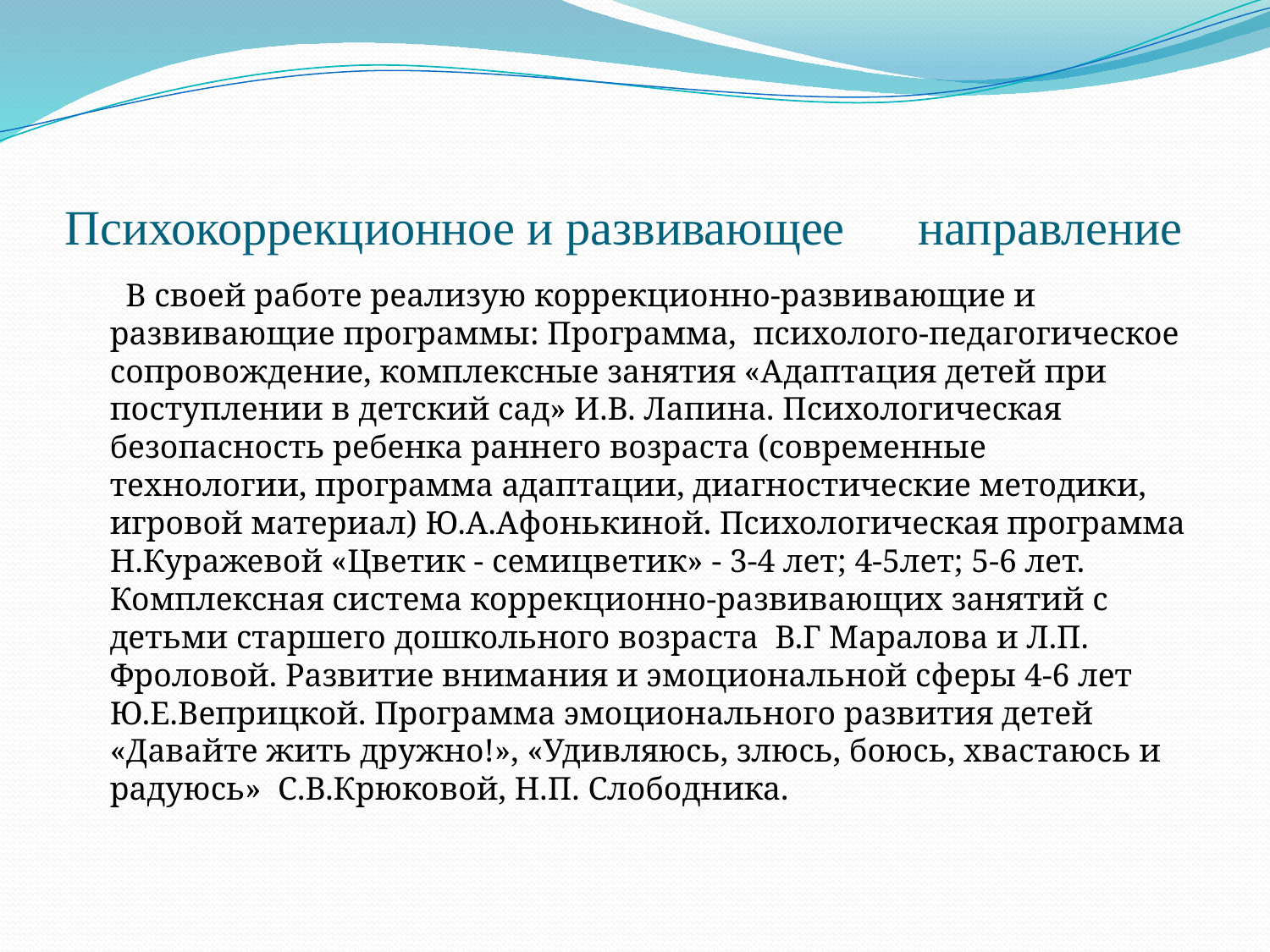

# Психокоррекционное и развивающее      направление
      В своей работе реализую коррекционно-развивающие и развивающие программы: Программа,  психолого-педагогическое сопровождение, комплексные занятия «Адаптация детей при поступлении в детский сад» И.В. Лапина. Психологическая безопасность ребенка раннего возраста (современные технологии, программа адаптации, диагностические методики, игровой материал) Ю.А.Афонькиной. Психологическая программа Н.Куражевой «Цветик - семицветик» - 3-4 лет; 4-5лет; 5-6 лет. Комплексная система коррекционно-развивающих занятий с детьми старшего дошкольного возраста  В.Г Маралова и Л.П. Фроловой. Развитие внимания и эмоциональной сферы 4-6 лет  Ю.Е.Веприцкой. Программа эмоционального развития детей «Давайте жить дружно!», «Удивляюсь, злюсь, боюсь, хвастаюсь и радуюсь»  С.В.Крюковой, Н.П. Слободника.